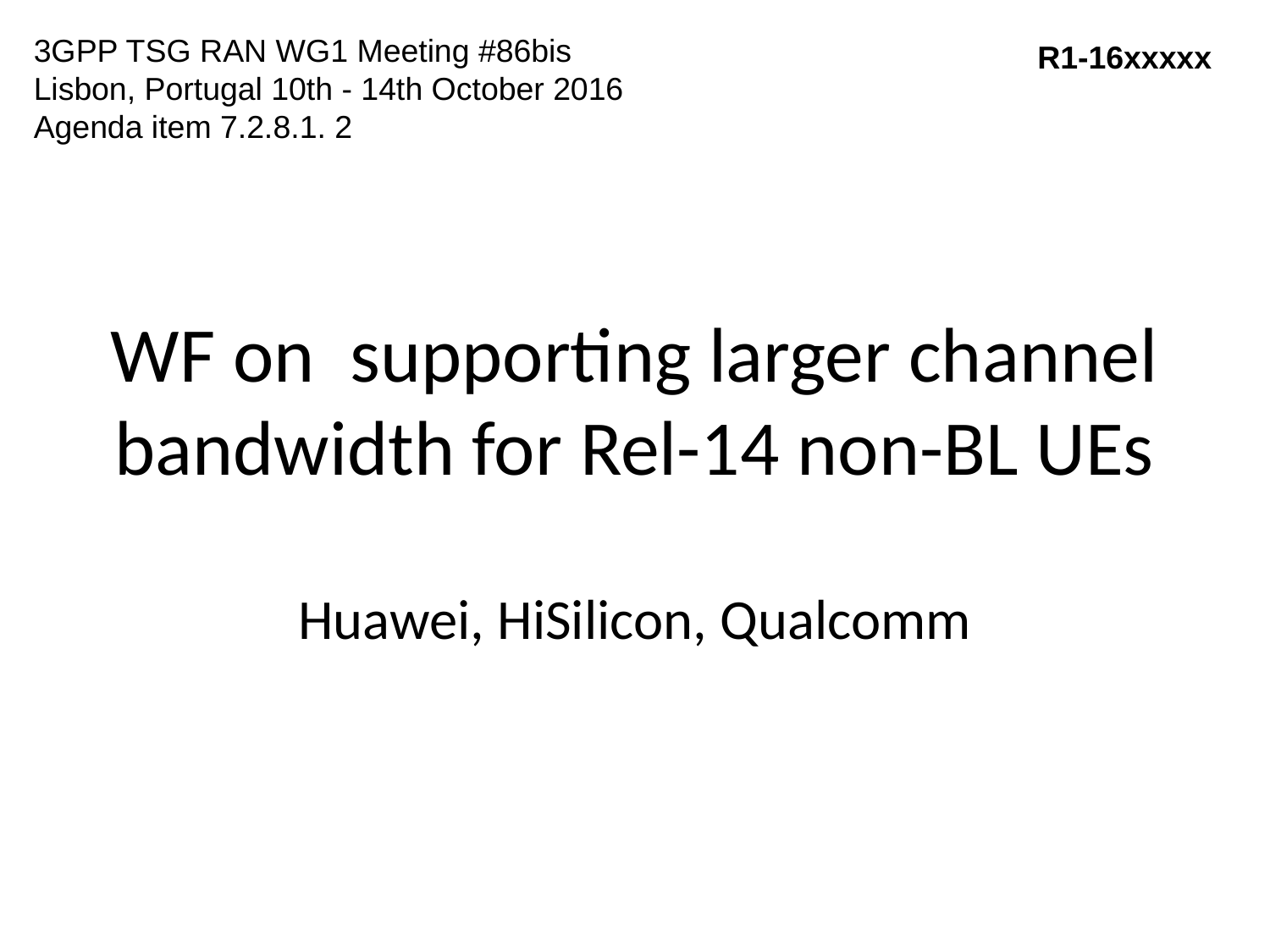

3GPP TSG RAN WG1 Meeting #86bis
Lisbon, Portugal 10th - 14th October 2016
Agenda item 7.2.8.1. 2
R1-16xxxxx
# WF on  supporting larger channel bandwidth for Rel-14 non-BL UEs
Huawei, HiSilicon, Qualcomm